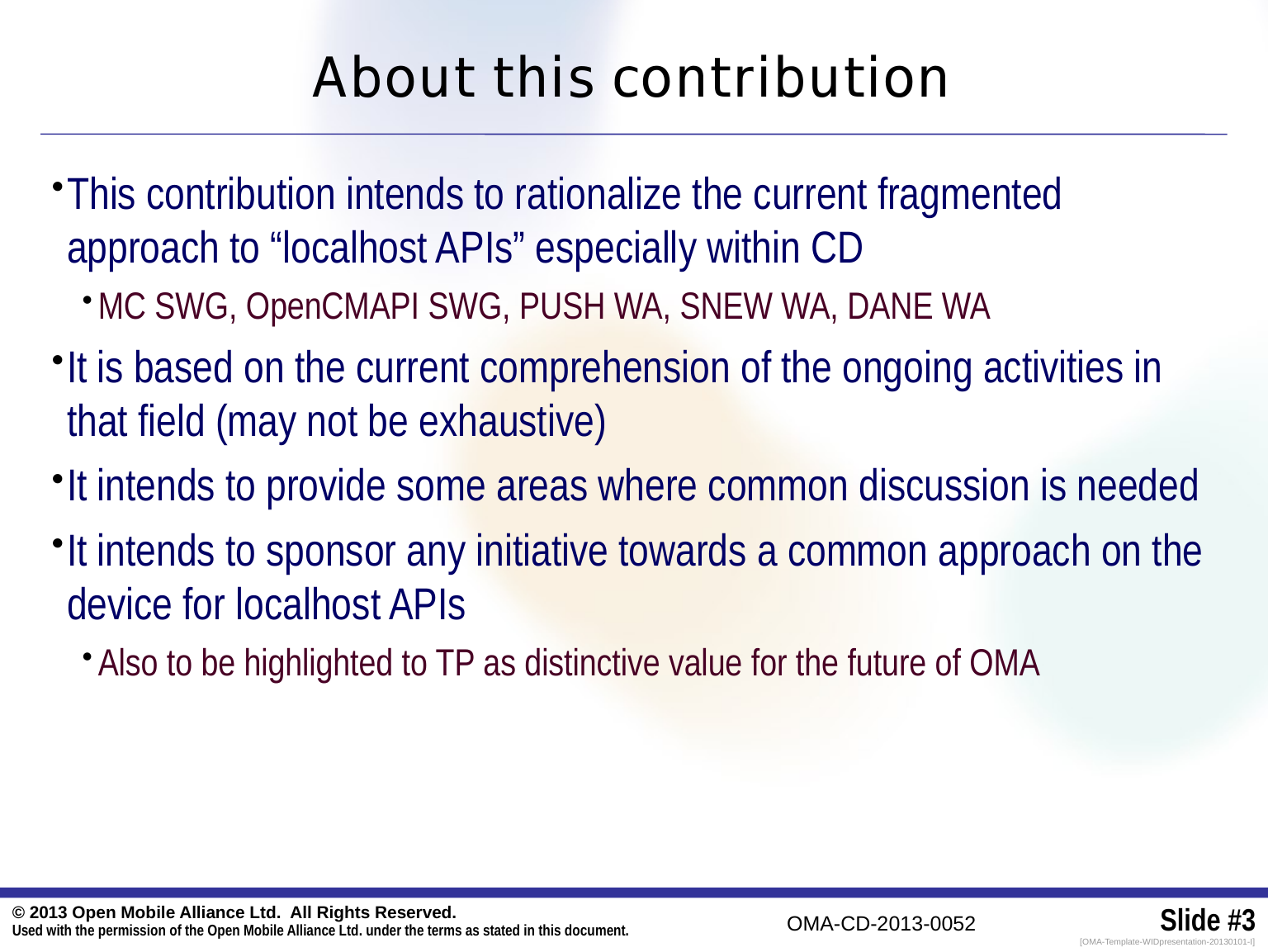

# About this contribution
This contribution intends to rationalize the current fragmented approach to “localhost APIs” especially within CD
MC SWG, OpenCMAPI SWG, PUSH WA, SNEW WA, DANE WA
It is based on the current comprehension of the ongoing activities in that field (may not be exhaustive)
It intends to provide some areas where common discussion is needed
It intends to sponsor any initiative towards a common approach on the device for localhost APIs
Also to be highlighted to TP as distinctive value for the future of OMA